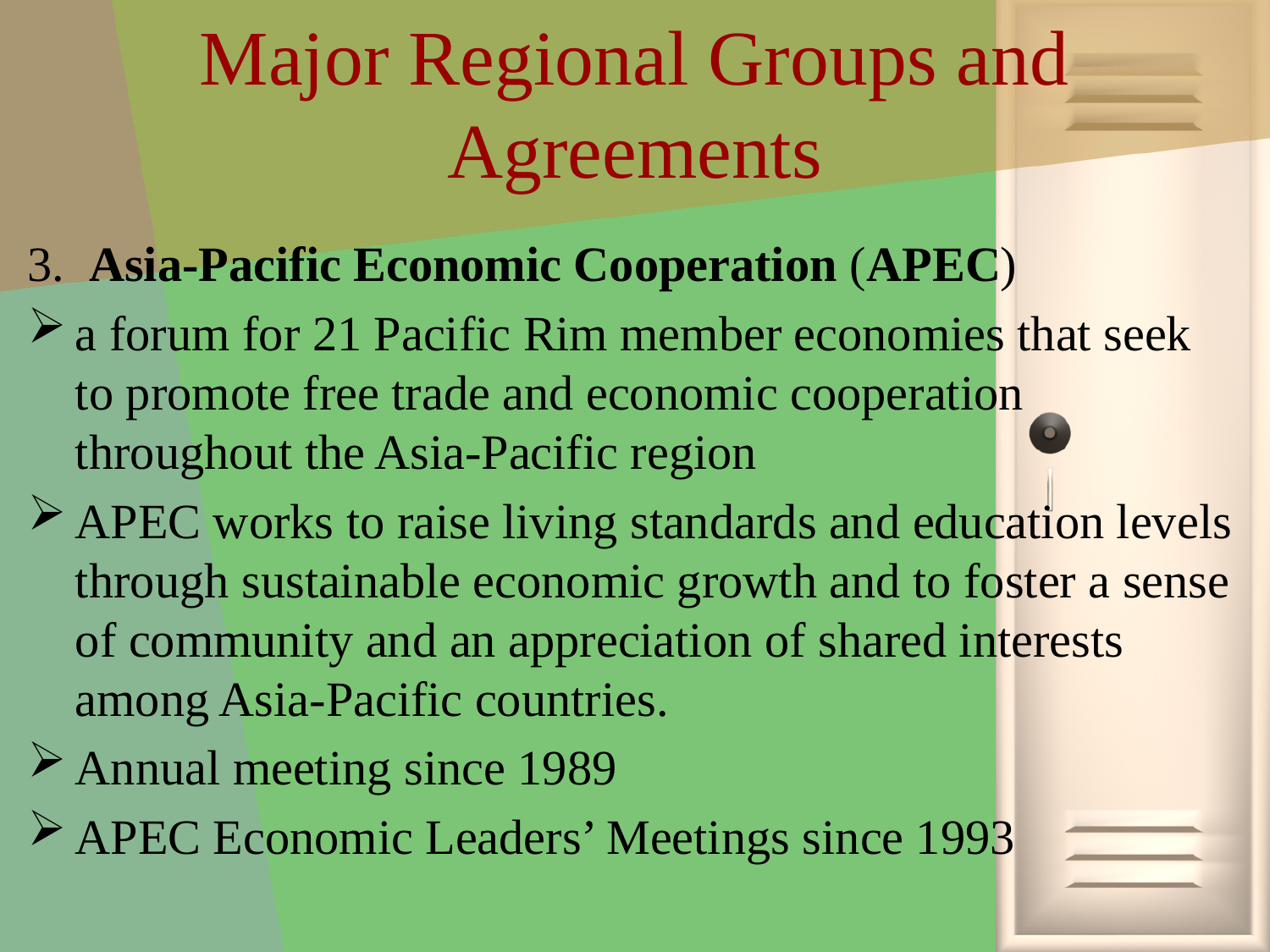

# Major Regional Groups and Agreements
3.  Asia-Pacific Economic Cooperation (APEC)
a forum for 21 Pacific Rim member economies that seek to promote free trade and economic cooperation throughout the Asia-Pacific region
APEC works to raise living standards and education levels through sustainable economic growth and to foster a sense of community and an appreciation of shared interests among Asia-Pacific countries.
Annual meeting since 1989
APEC Economic Leaders’ Meetings since 1993